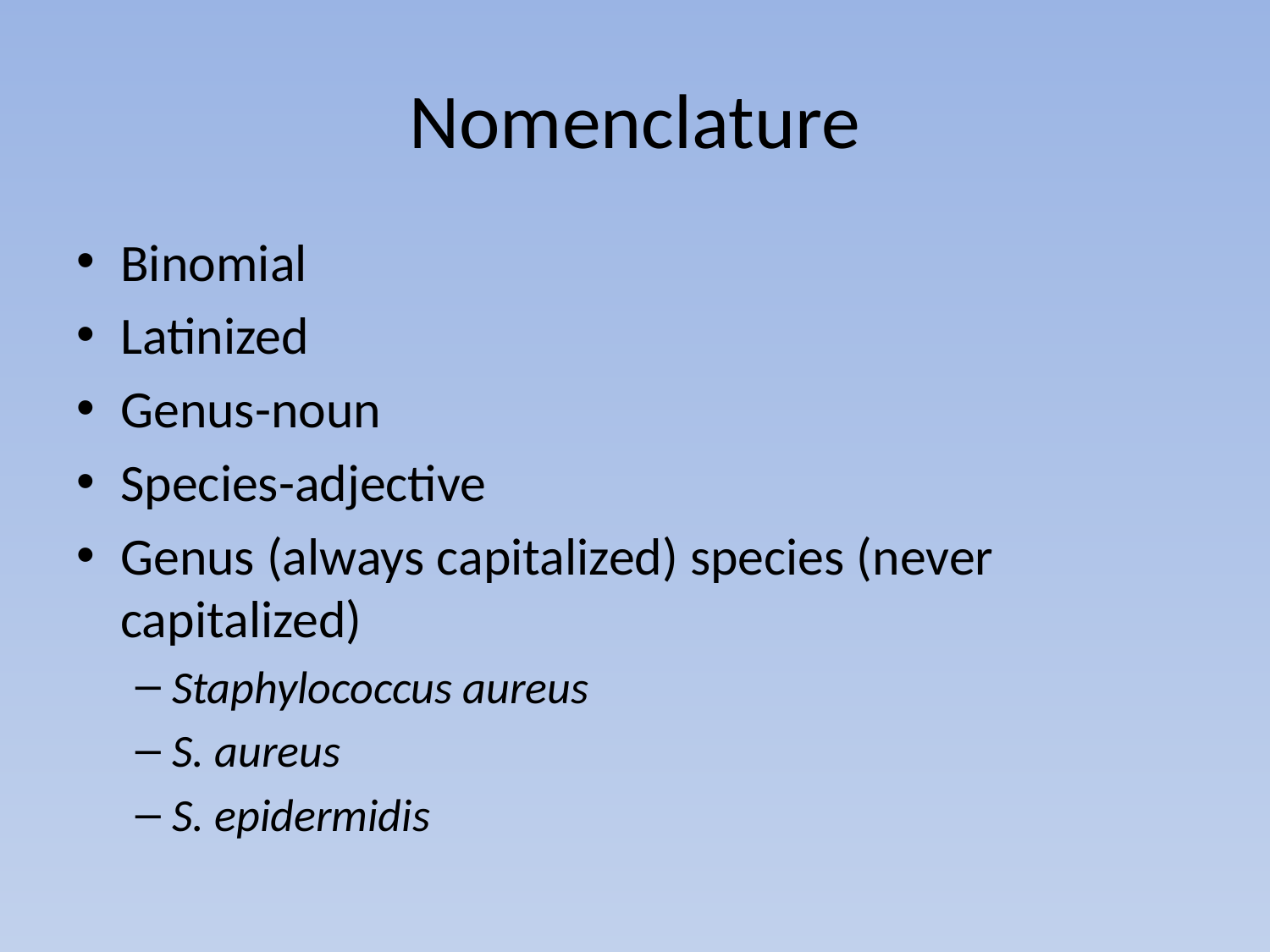

# Nomenclature
Binomial
Latinized
Genus-noun
Species-adjective
Genus (always capitalized) species (never capitalized)
Staphylococcus aureus
S. aureus
S. epidermidis